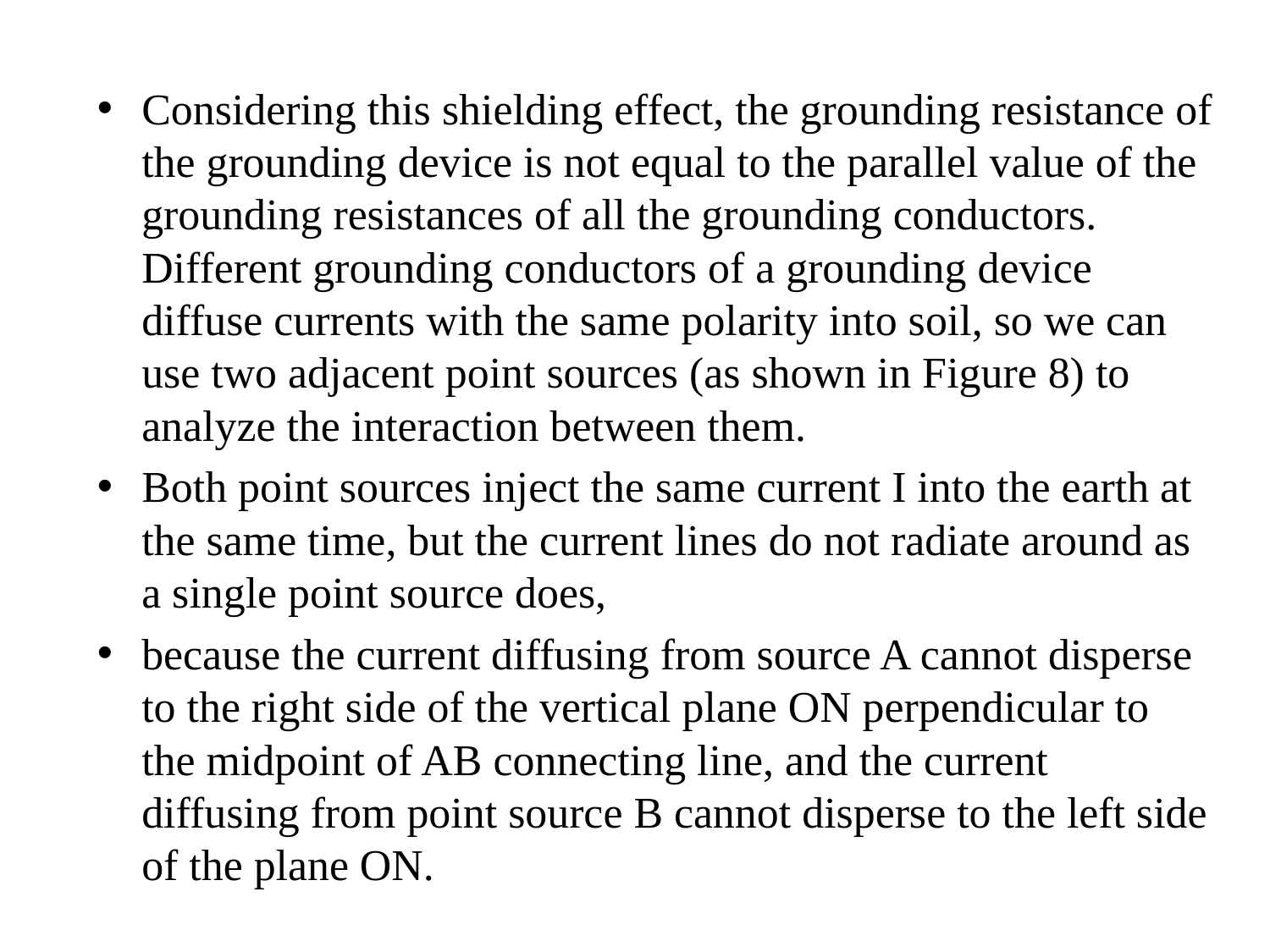

Considering this shielding effect, the grounding resistance of the grounding device is not equal to the parallel value of the grounding resistances of all the grounding conductors.
Different grounding conductors of a grounding device diffuse currents with the same polarity into soil, so we can use two adjacent point sources (as shown in Figure 8) to analyze the interaction between them.
Both point sources inject the same current I into the earth at the same time, but the current lines do not radiate around as a single point source does,
because the current diffusing from source A cannot disperse to the right side of the vertical plane ON perpendicular to the midpoint of AB connecting line, and the current diffusing from point source B cannot disperse to the left side of the plane ON.